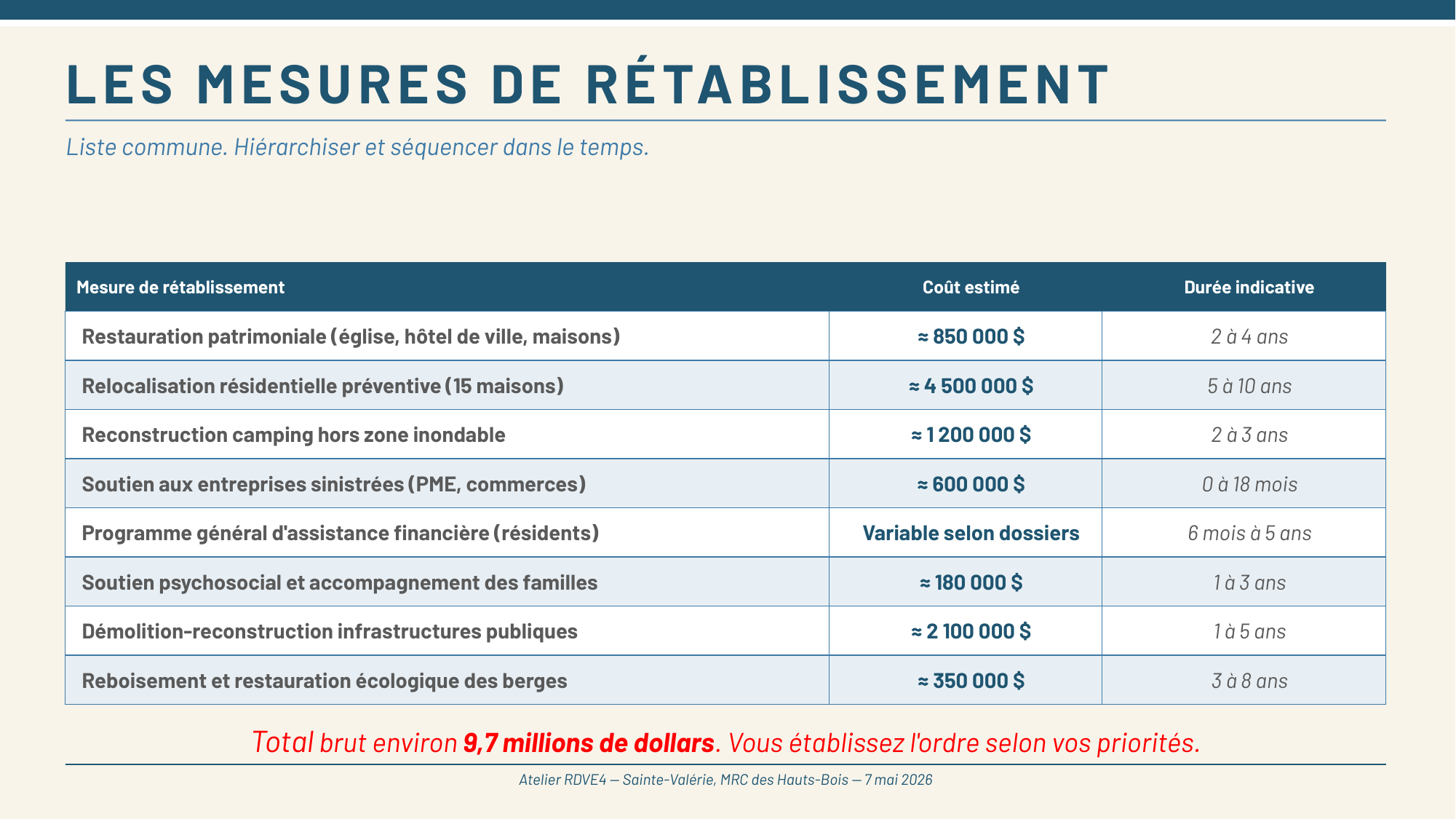

LES MESURES DE RÉTABLISSEMENT

Liste commune. Hiérarchiser et séquencer dans le temps.

Mesure de rétablissement
Coût estimé
Durée indicative

Restauration patrimoniale (église, hôtel de ville, maisons)
≈ 850 000 $
2 à 4 ans

Relocalisation résidentielle préventive (15 maisons)
≈ 4 500 000 $
5 à 10 ans

Reconstruction camping hors zone inondable
≈ 1 200 000 $
2 à 3 ans

Soutien aux entreprises sinistrées (PME, commerces)
≈ 600 000 $
0 à 18 mois

Programme général d'assistance financière (résidents)
Variable selon dossiers
6 mois à 5 ans

Soutien psychosocial et accompagnement des familles
≈ 180 000 $
1 à 3 ans

Démolition-reconstruction infrastructures publiques
≈ 2 100 000 $
1 à 5 ans

Reboisement et restauration écologique des berges
≈ 350 000 $
3 à 8 ans
Total brut environ 9,7 millions de dollars. Vous établissez l'ordre selon vos priorités.

Atelier RDVE4 — Sainte-Valérie, MRC des Hauts-Bois — 7 mai 2026